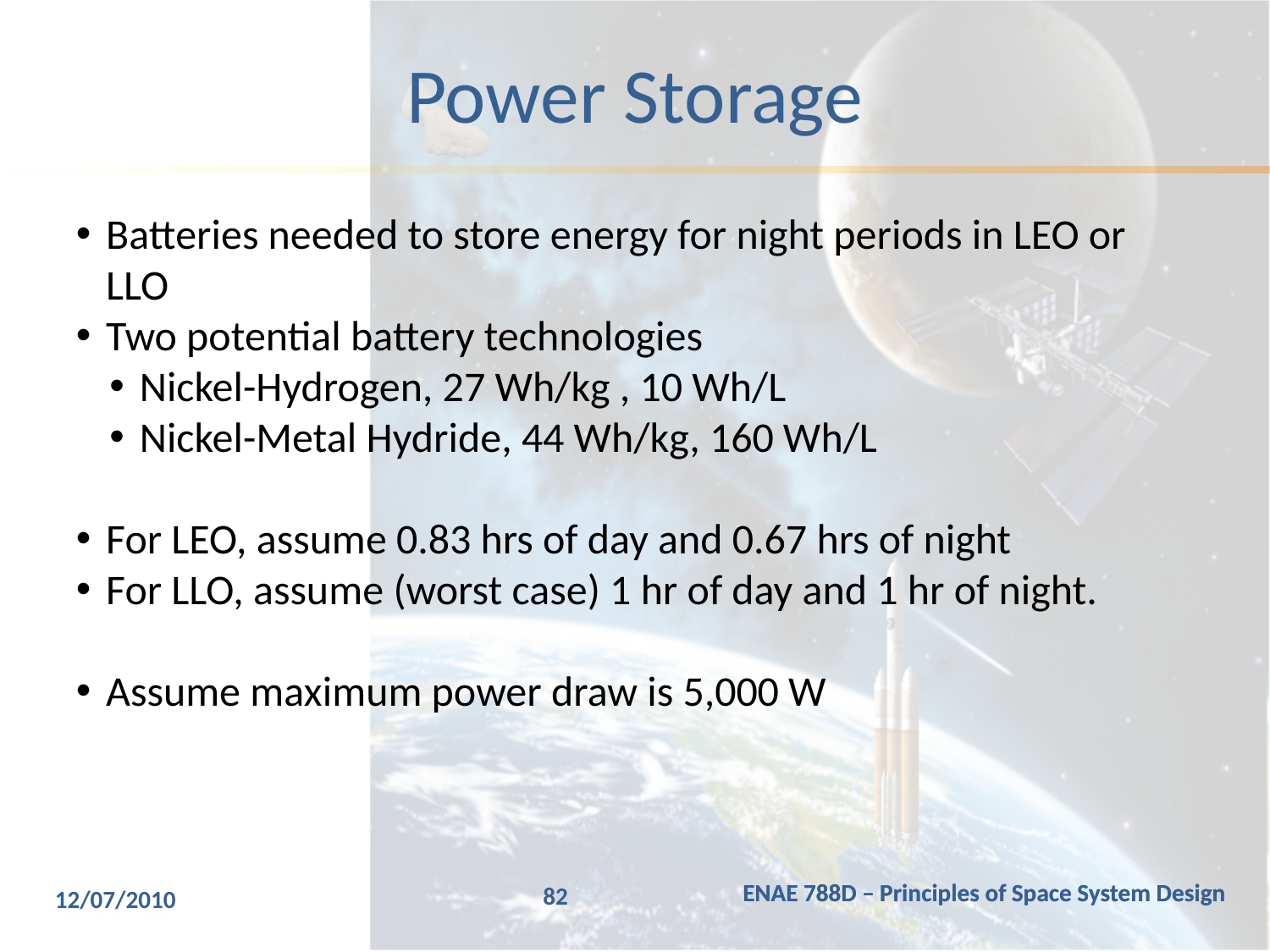

# Power Storage
Batteries needed to store energy for night periods in LEO or LLO
Two potential battery technologies
Nickel-Hydrogen, 27 Wh/kg , 10 Wh/L
Nickel-Metal Hydride, 44 Wh/kg, 160 Wh/L

For LEO, assume 0.83 hrs of day and 0.67 hrs of night
For LLO, assume (worst case) 1 hr of day and 1 hr of night.

Assume maximum power draw is 5,000 W